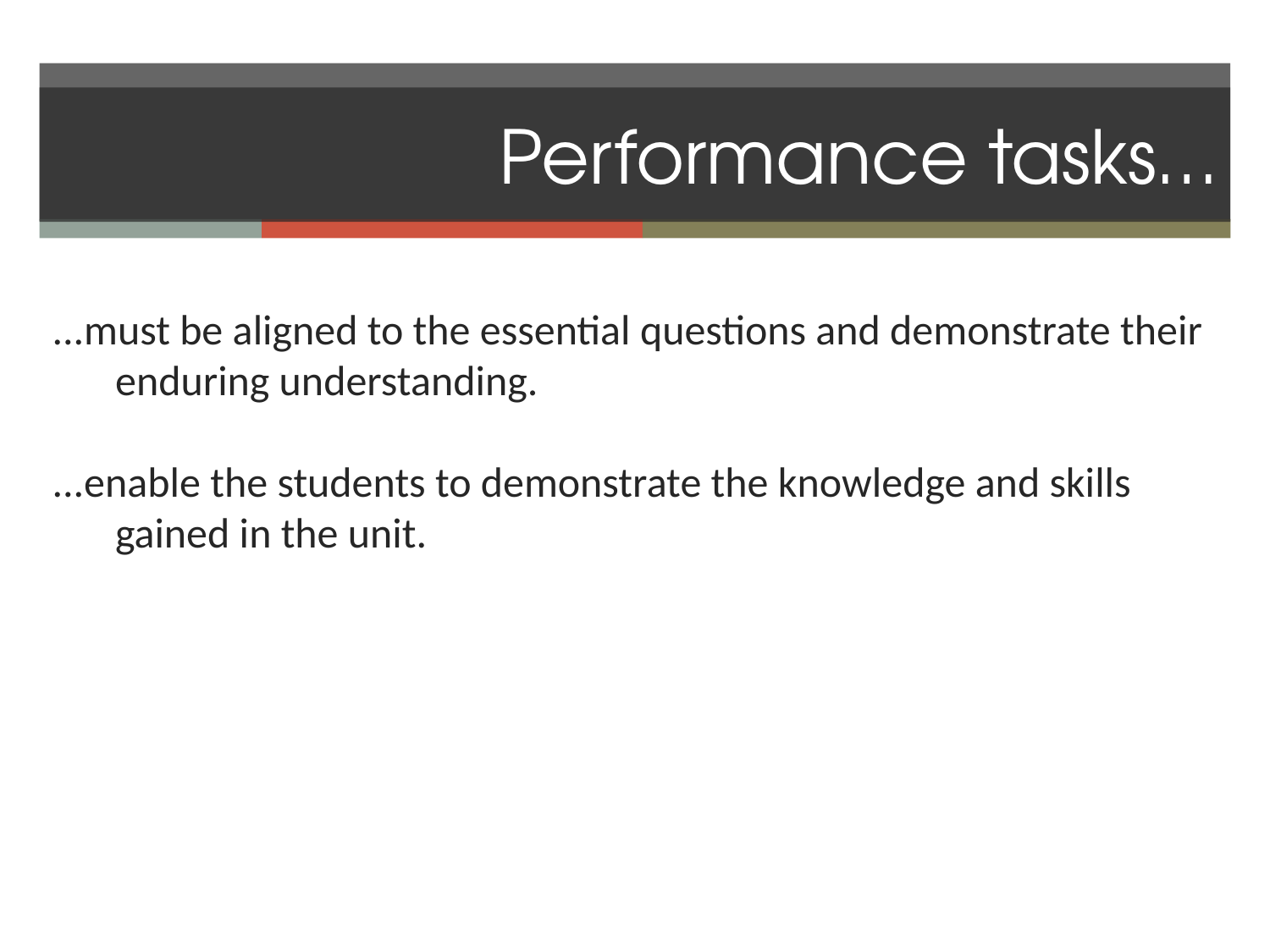

# Performance tasks…
...must be aligned to the essential questions and demonstrate their enduring understanding.

...enable the students to demonstrate the knowledge and skills gained in the unit.